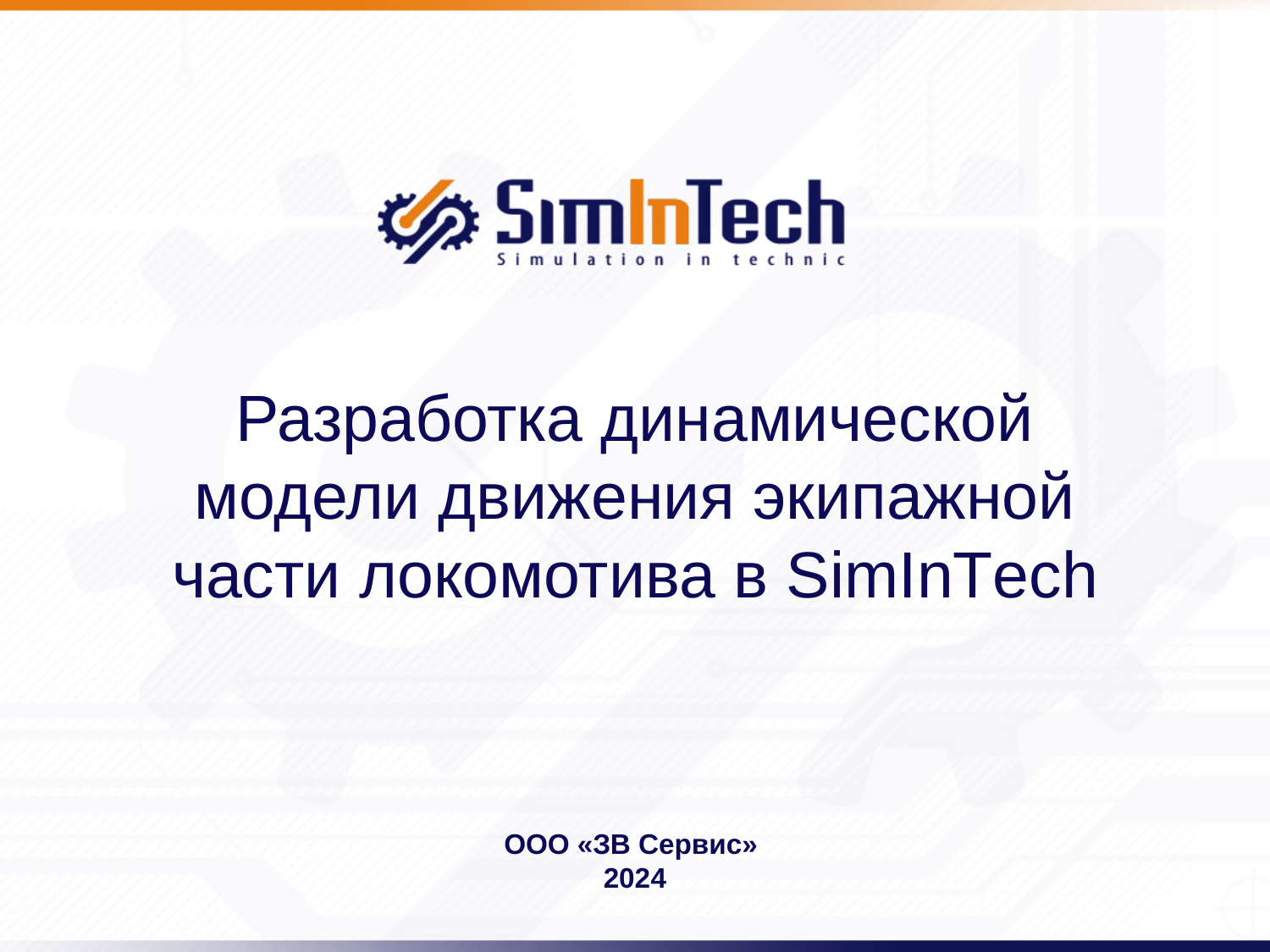

Разработка динамической модели движения экипажной части локомотива в SimInTech
ООО «ЗВ Сервис»
2024